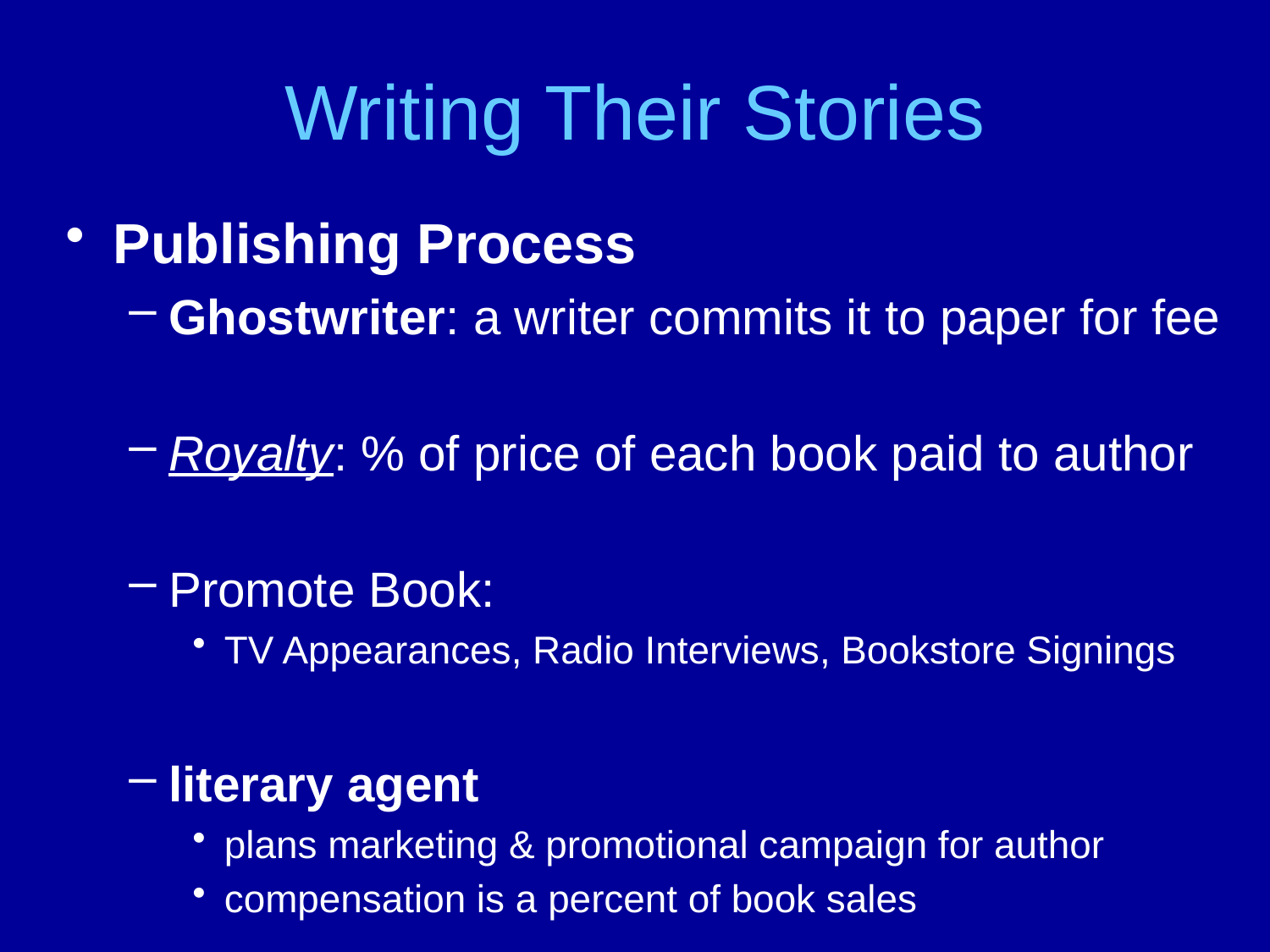

# Writing Their Stories
Publishing Process
Ghostwriter: a writer commits it to paper for fee

Royalty: % of price of each book paid to author

Promote Book:
TV Appearances, Radio Interviews, Bookstore Signings

literary agent
plans marketing & promotional campaign for author
compensation is a percent of book sales